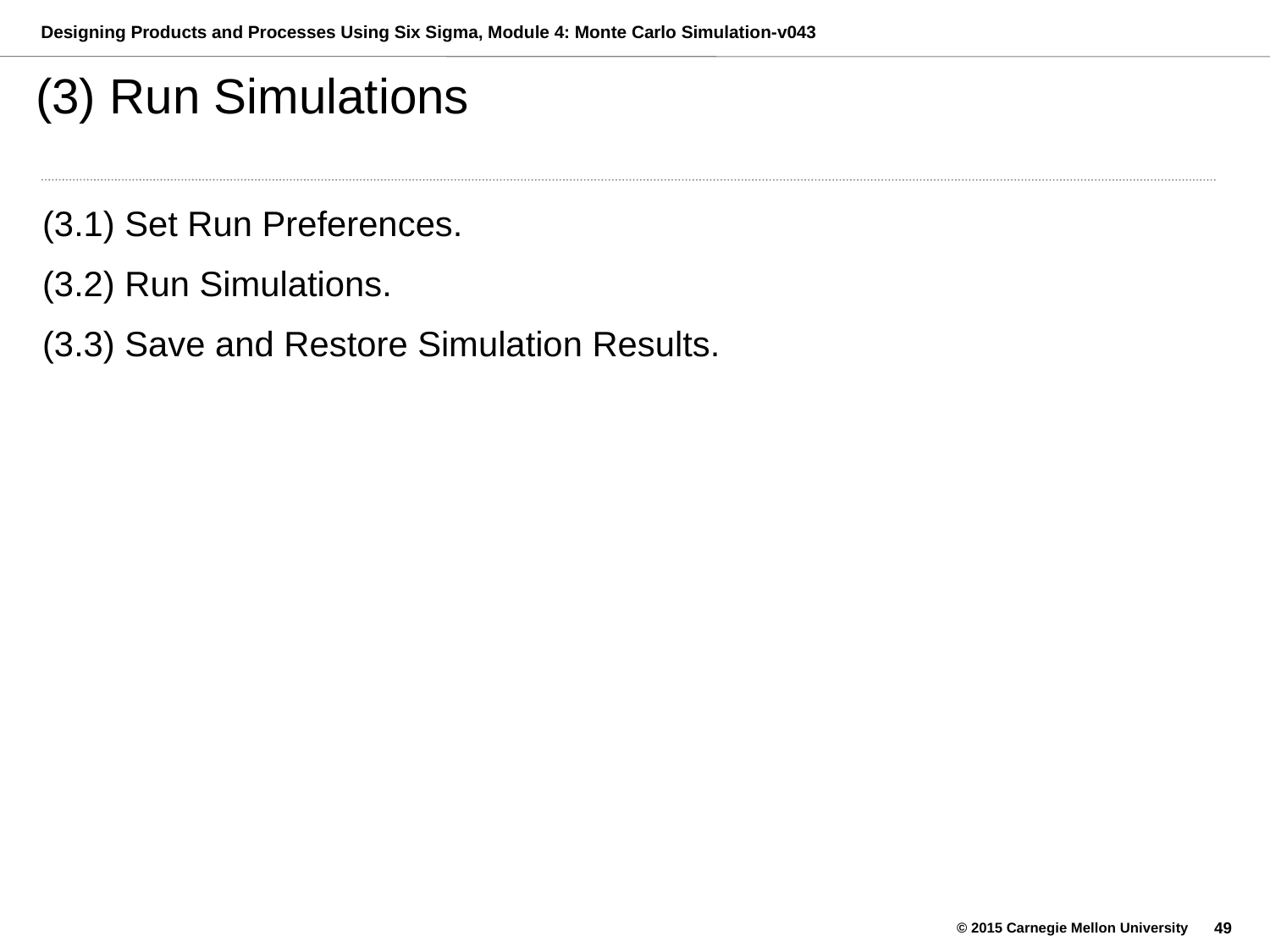

# (3) Run Simulations
(3.1) Set Run Preferences.
(3.2) Run Simulations.
(3.3) Save and Restore Simulation Results.